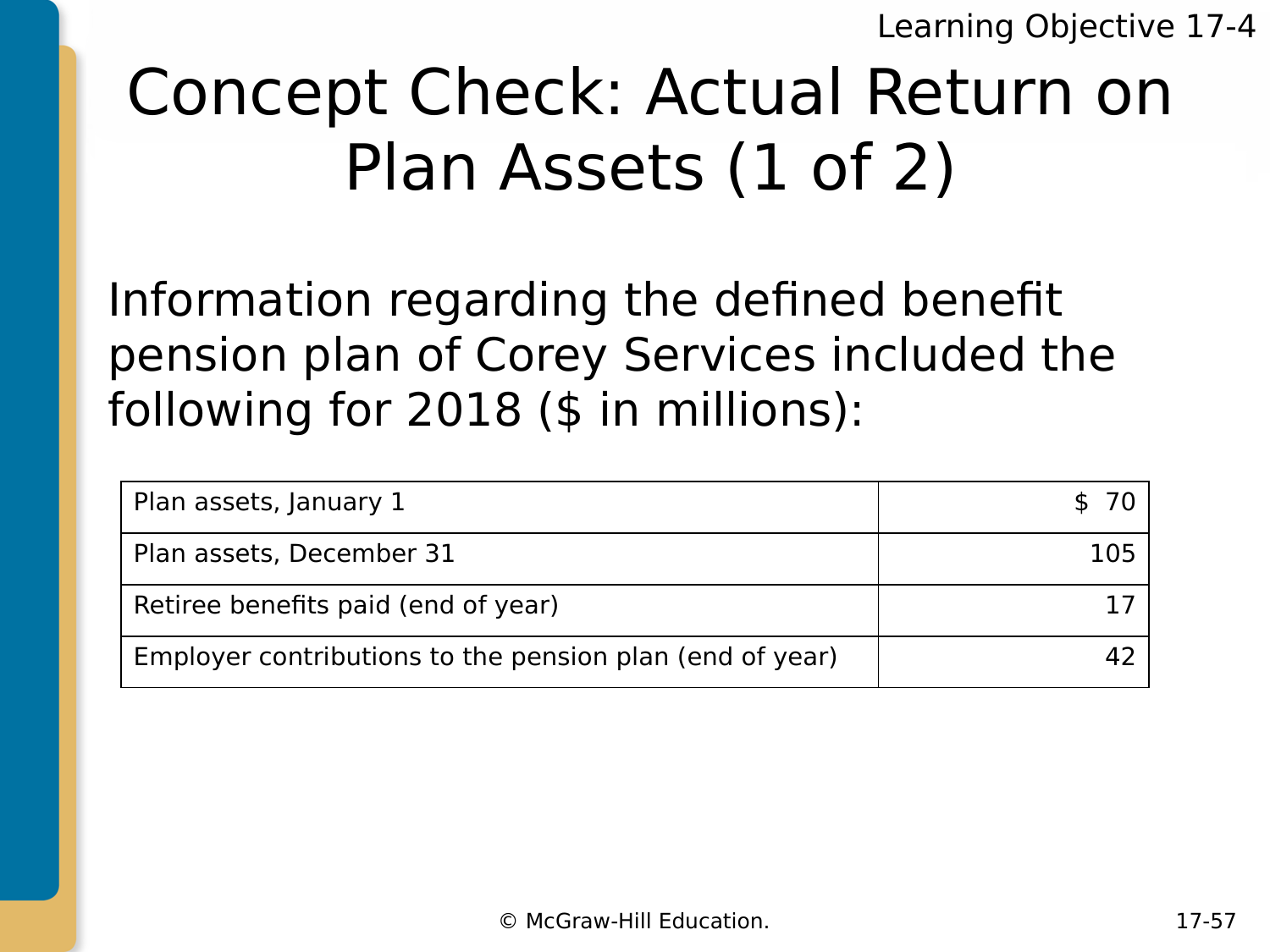

Learning Objective 17-4
# Concept Check: Actual Return on Plan Assets (1 of 2)
Information regarding the defined benefit pension plan of Corey Services included the following for 2018 ($ in millions):
| Plan assets, January 1 | $ 70 |
| --- | --- |
| Plan assets, December 31 | 105 |
| Retiree benefits paid (end of year) | 17 |
| Employer contributions to the pension plan (end of year) | 42 |